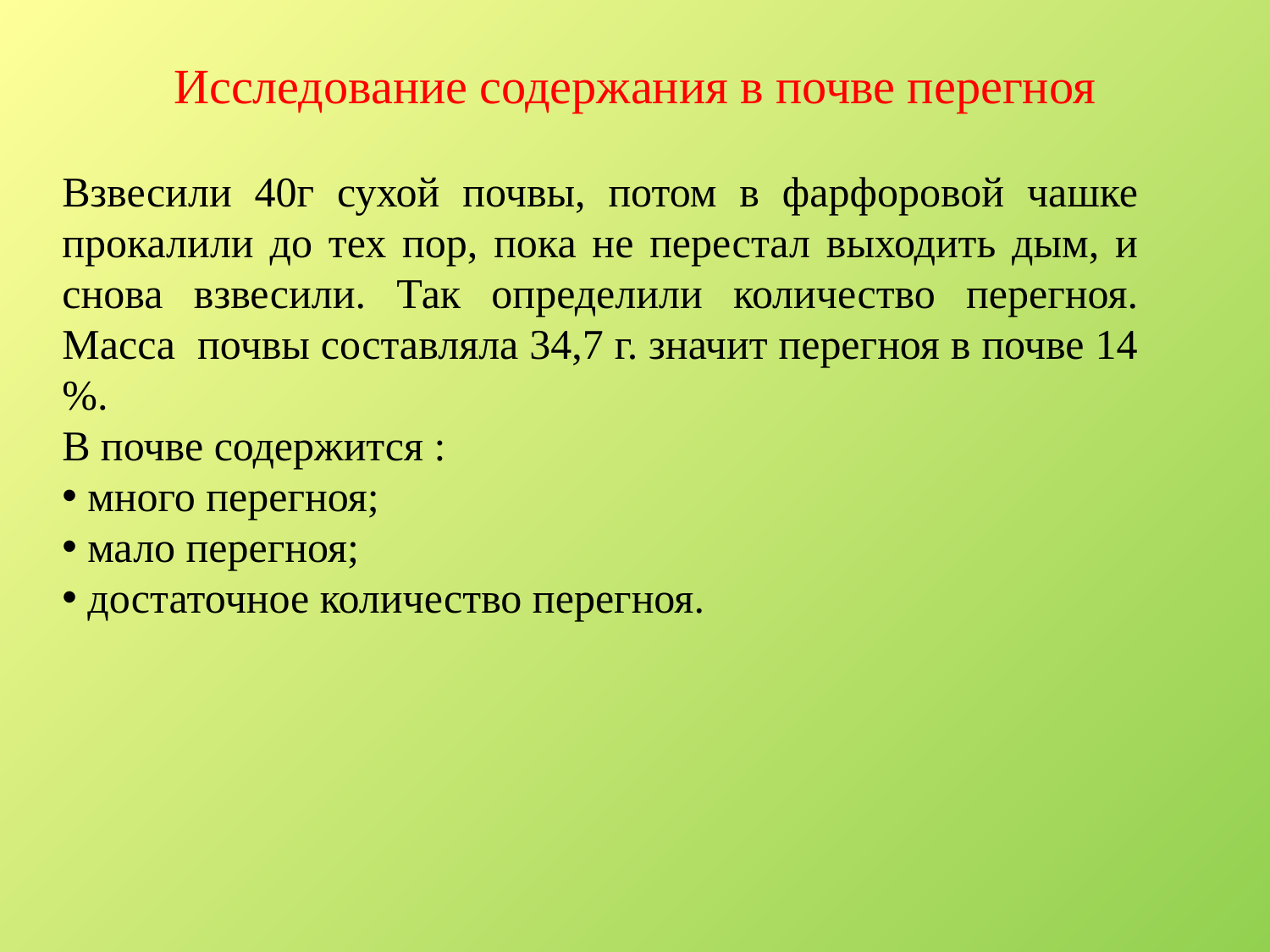

# Исследование содержания в почве перегноя
Взвесили 40г сухой почвы, потом в фарфоровой чашке прокалили до тех пор, пока не перестал выходить дым, и снова взвесили. Так определили количество перегноя. Масса  почвы составляла 34,7 г. значит перегноя в почве 14 %.
В почве содержится :
 много перегноя;
 мало перегноя;
 достаточное количество перегноя.